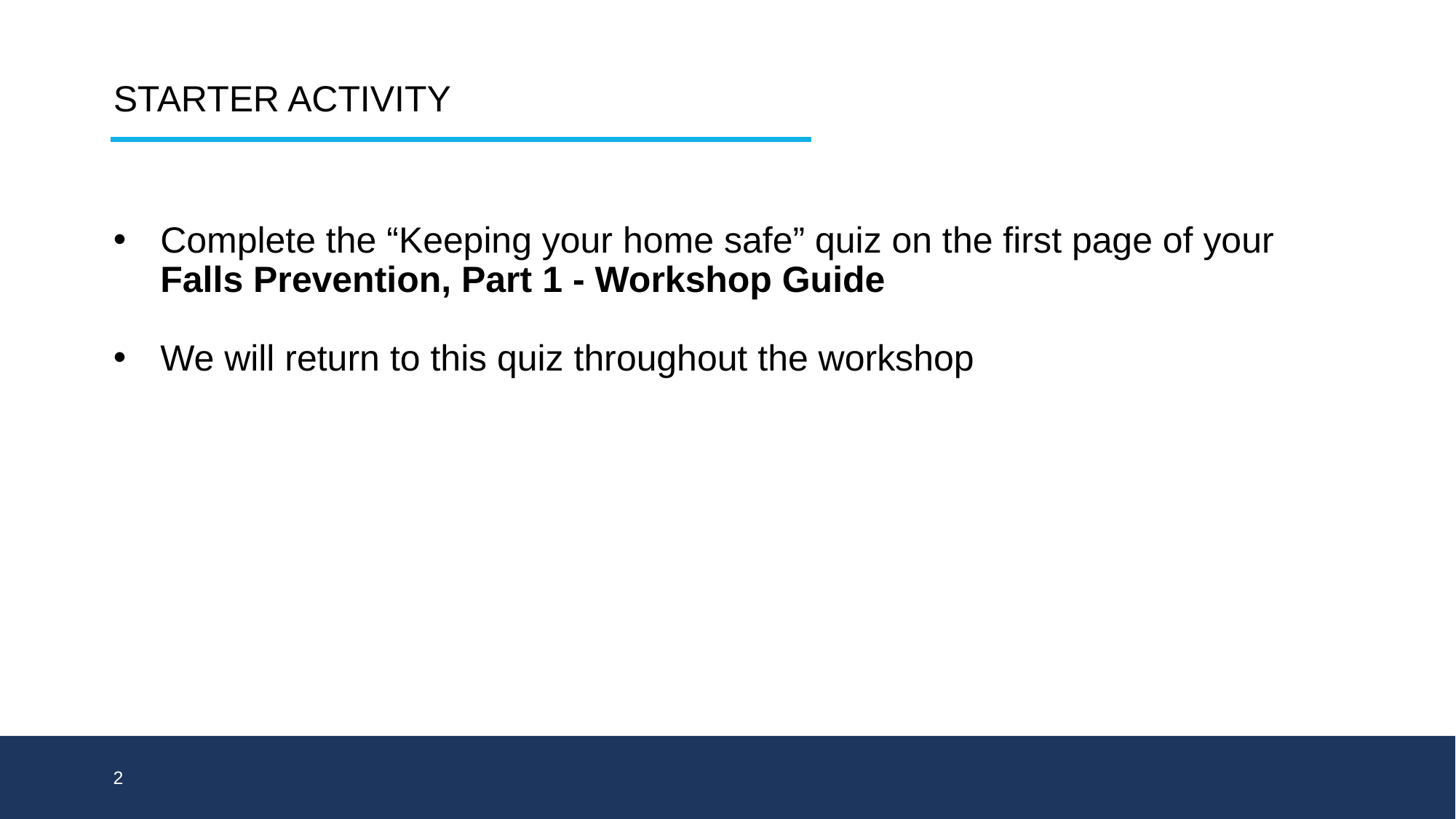

# Starter Activity
Complete the “Keeping your home safe” quiz on the first page of your Falls Prevention, Part 1 - Workshop Guide

We will return to this quiz throughout the workshop